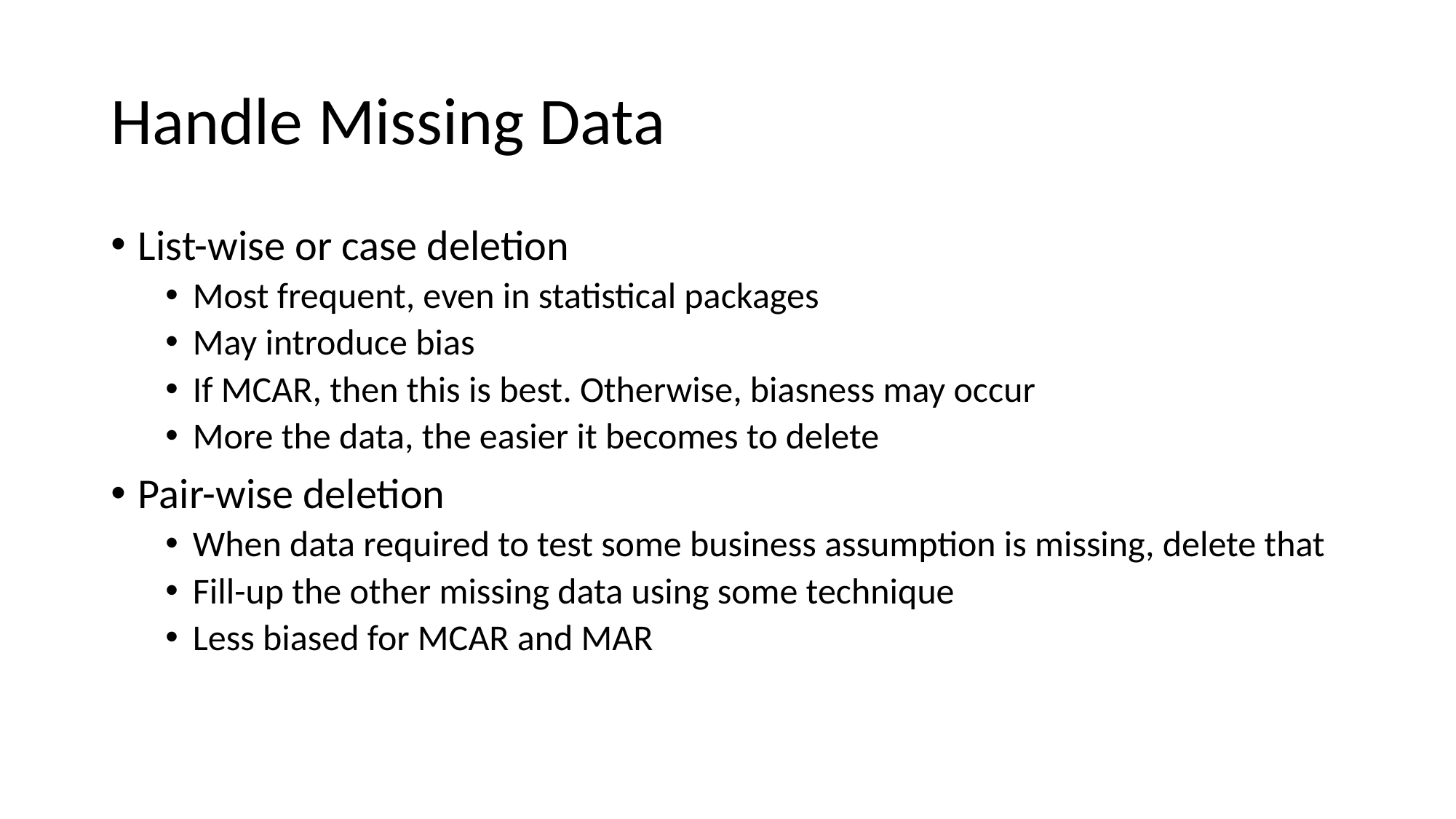

# Handle Missing Data
List-wise or case deletion
Most frequent, even in statistical packages
May introduce bias
If MCAR, then this is best. Otherwise, biasness may occur
More the data, the easier it becomes to delete
Pair-wise deletion
When data required to test some business assumption is missing, delete that
Fill-up the other missing data using some technique
Less biased for MCAR and MAR